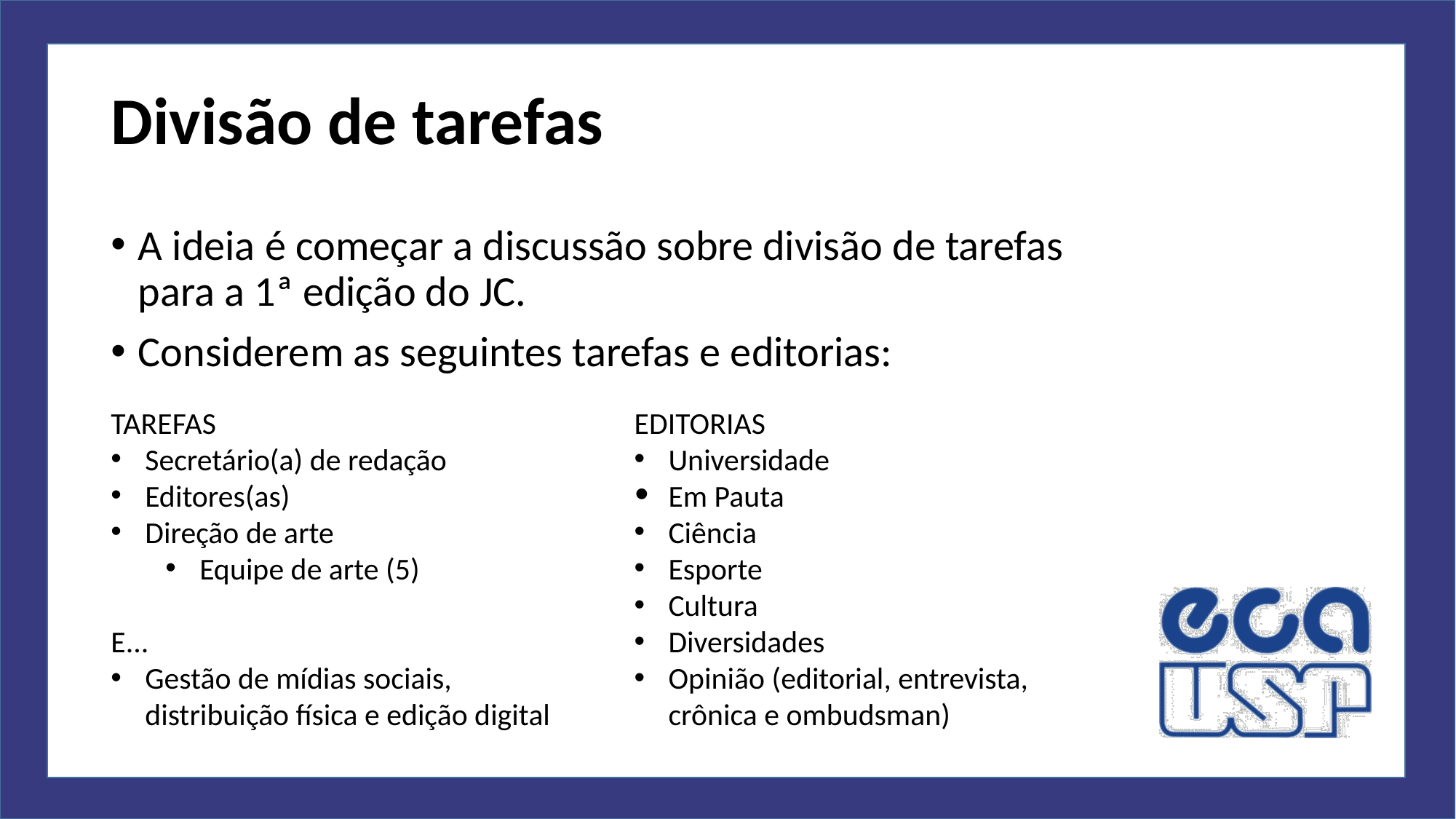

# Divisão de tarefas
A ideia é começar a discussão sobre divisão de tarefas para a 1ª edição do JC.
Considerem as seguintes tarefas e editorias:
TAREFAS
Secretário(a) de redação
Editores(as)
Direção de arte
Equipe de arte (5)

E...
Gestão de mídias sociais, distribuição física e edição digital
EDITORIAS
Universidade
Em Pauta
Ciência
Esporte
Cultura
Diversidades
Opinião (editorial, entrevista, crônica e ombudsman)